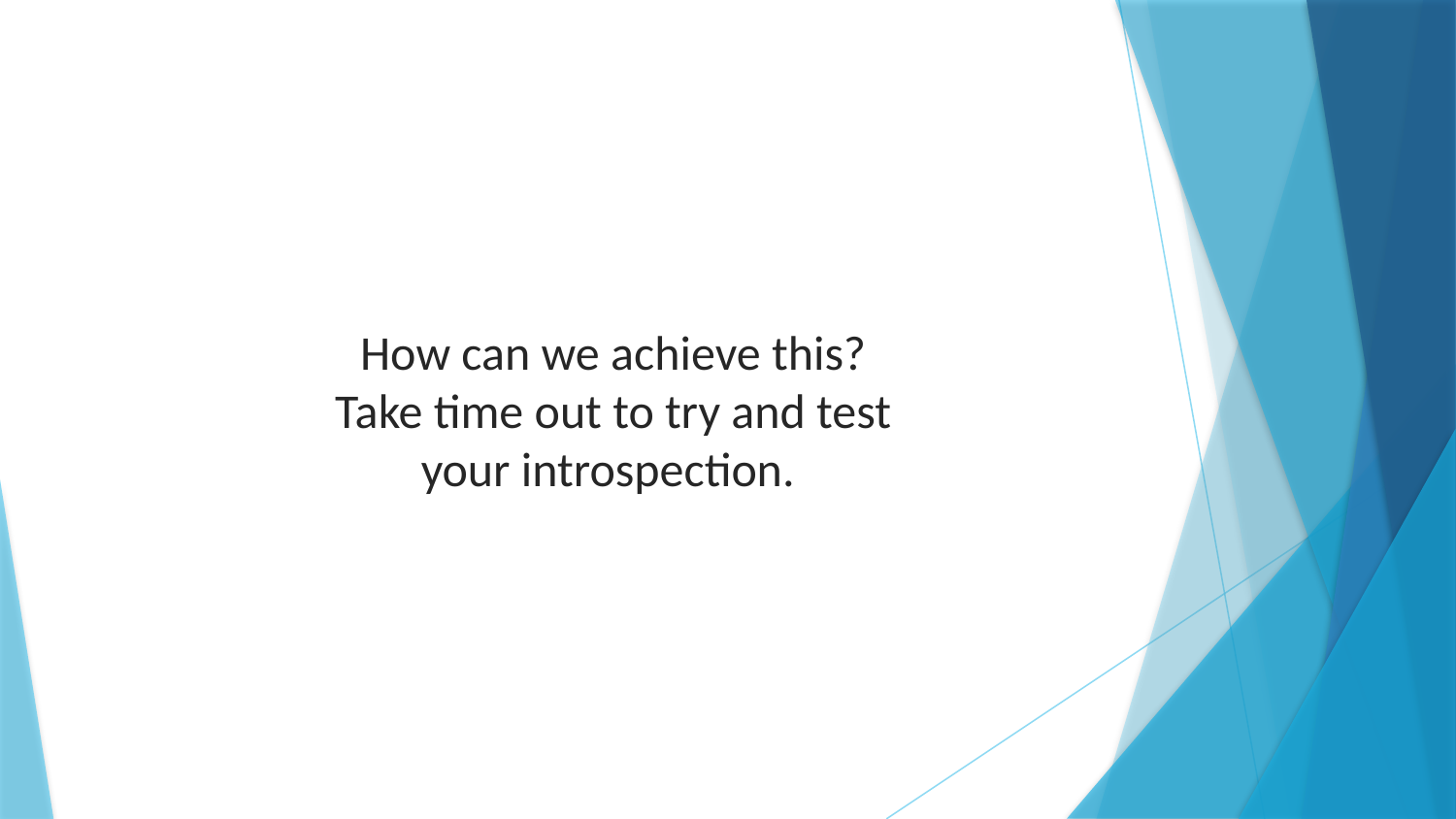

How can we achieve this? Take time out to try and test your introspection.